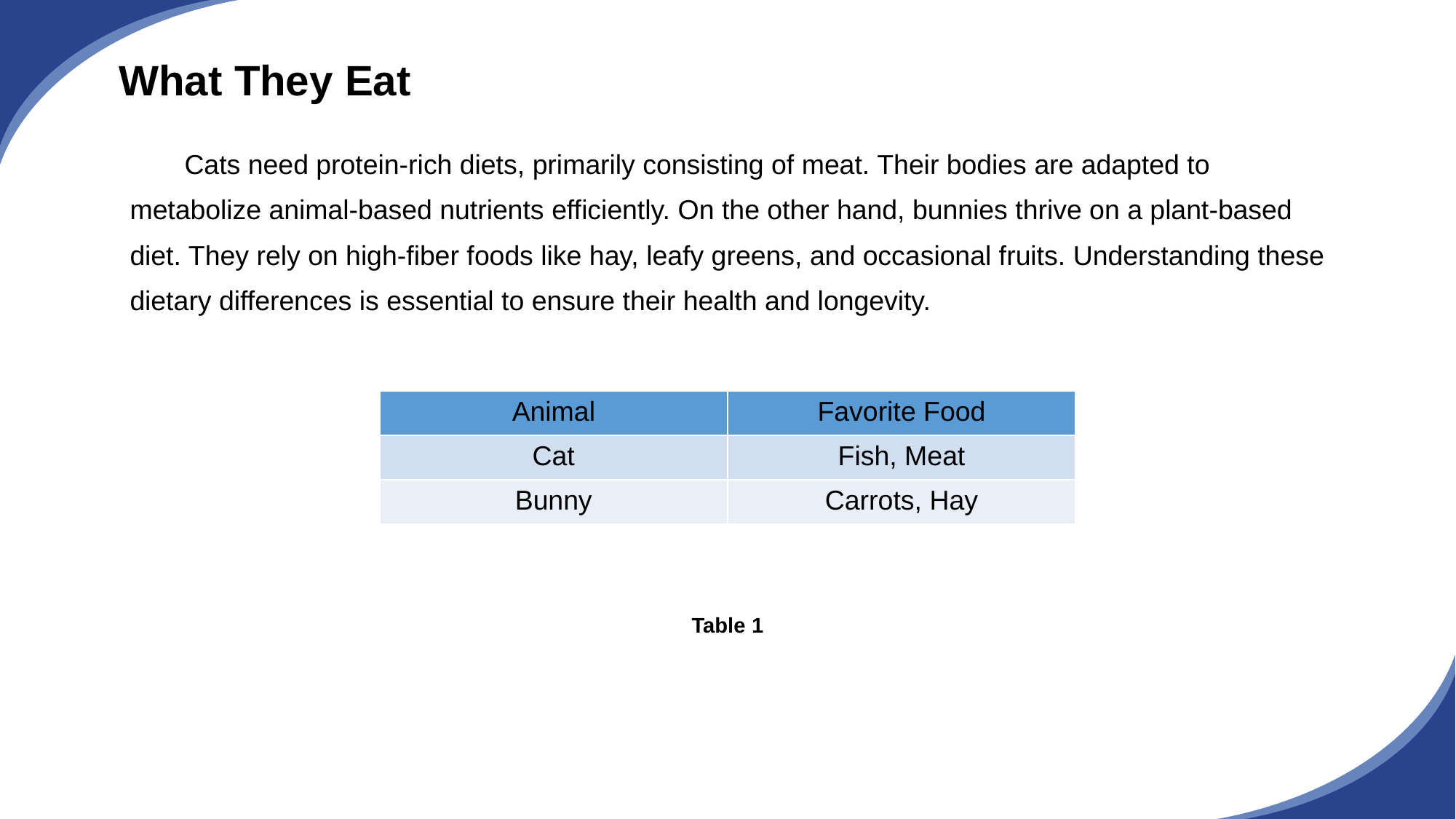

# What They Eat
Cats need protein-rich diets, primarily consisting of meat. Their bodies are adapted to metabolize animal-based nutrients efficiently. On the other hand, bunnies thrive on a plant-based diet. They rely on high-fiber foods like hay, leafy greens, and occasional fruits. Understanding these dietary differences is essential to ensure their health and longevity.
| Animal | Favorite Food |
| --- | --- |
| Cat | Fish, Meat |
| Bunny | Carrots, Hay |
Table 1